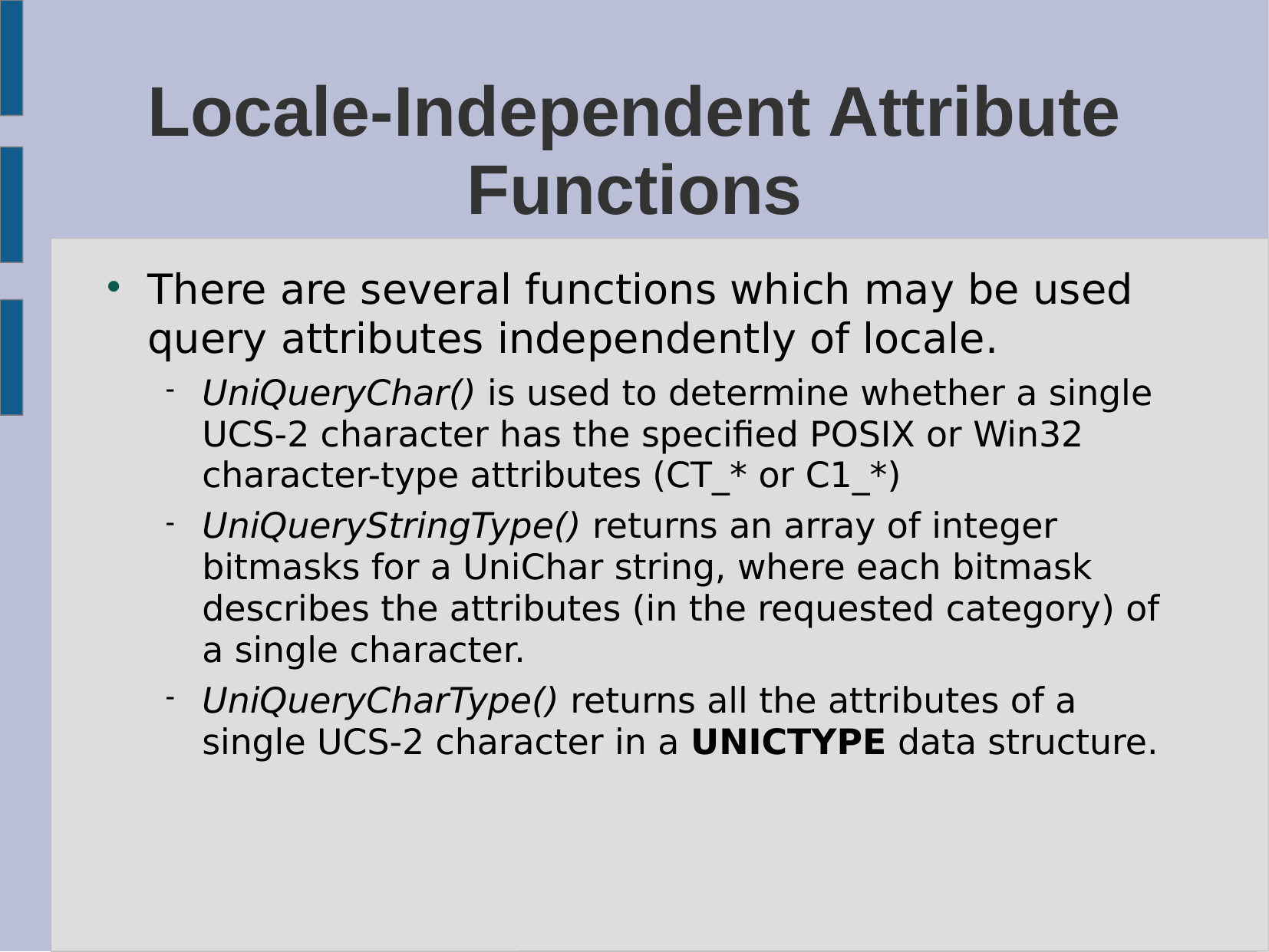

# Locale-Independent Attribute Functions
There are several functions which may be used query attributes independently of locale.
UniQueryChar() is used to determine whether a single UCS-2 character has the specified POSIX or Win32 character-type attributes (CT_* or C1_*)
UniQueryStringType() returns an array of integer bitmasks for a UniChar string, where each bitmask describes the attributes (in the requested category) of a single character.
UniQueryCharType() returns all the attributes of a single UCS-2 character in a UNICTYPE data structure.